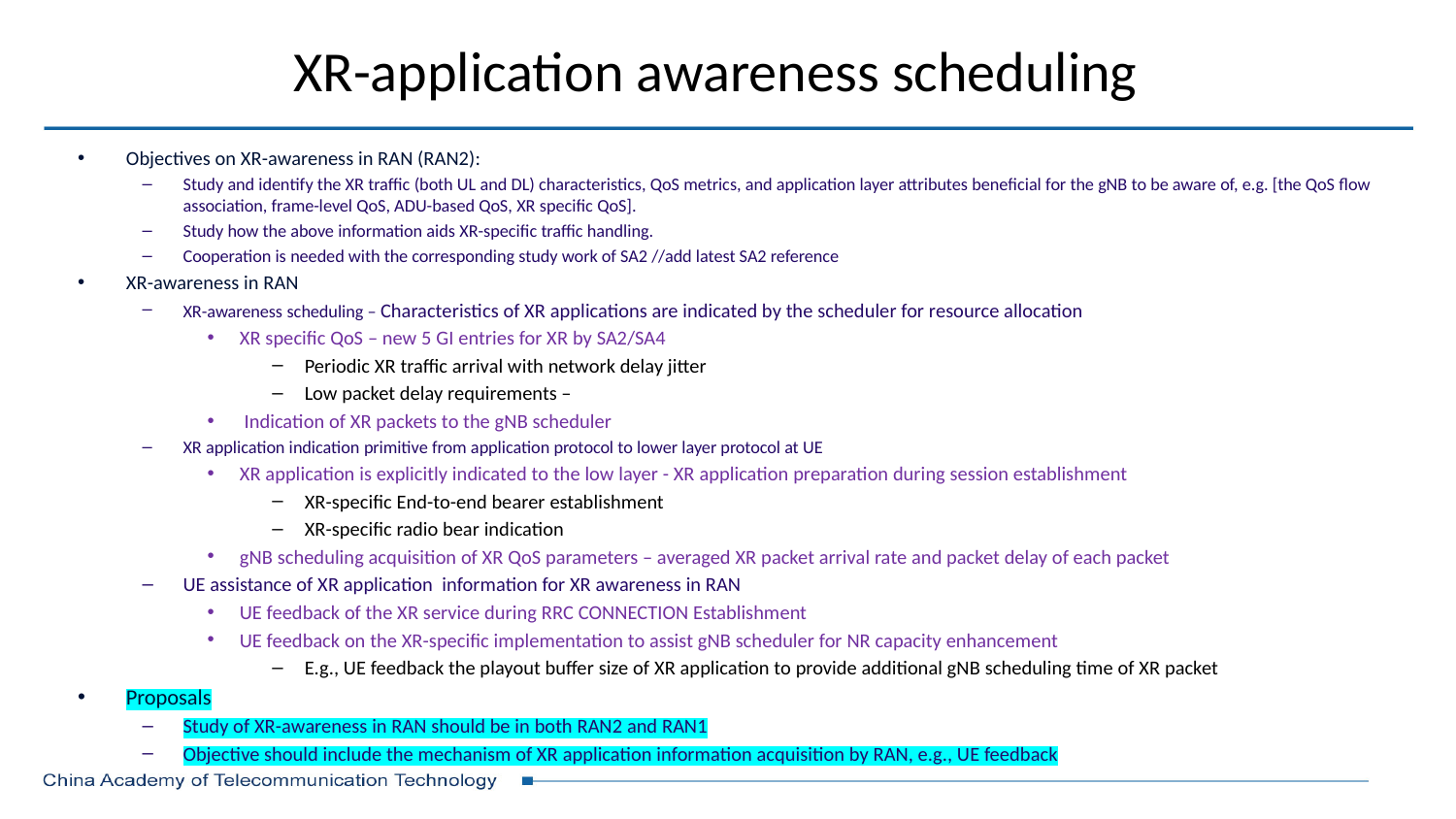

# XR-application awareness scheduling
Objectives on XR-awareness in RAN (RAN2):
Study and identify the XR traffic (both UL and DL) characteristics, QoS metrics, and application layer attributes beneficial for the gNB to be aware of, e.g. [the QoS flow association, frame-level QoS, ADU-based QoS, XR specific QoS].
Study how the above information aids XR-specific traffic handling.
Cooperation is needed with the corresponding study work of SA2 //add latest SA2 reference
XR-awareness in RAN
XR-awareness scheduling – Characteristics of XR applications are indicated by the scheduler for resource allocation
XR specific QoS – new 5 GI entries for XR by SA2/SA4
Periodic XR traffic arrival with network delay jitter
Low packet delay requirements –
 Indication of XR packets to the gNB scheduler
XR application indication primitive from application protocol to lower layer protocol at UE
XR application is explicitly indicated to the low layer - XR application preparation during session establishment
XR-specific End-to-end bearer establishment
XR-specific radio bear indication
gNB scheduling acquisition of XR QoS parameters – averaged XR packet arrival rate and packet delay of each packet
UE assistance of XR application  information for XR awareness in RAN
UE feedback of the XR service during RRC CONNECTION Establishment
UE feedback on the XR-specific implementation to assist gNB scheduler for NR capacity enhancement
E.g., UE feedback the playout buffer size of XR application to provide additional gNB scheduling time of XR packet
Proposals
Study of XR-awareness in RAN should be in both RAN2 and RAN1
Objective should include the mechanism of XR application information acquisition by RAN, e.g., UE feedback